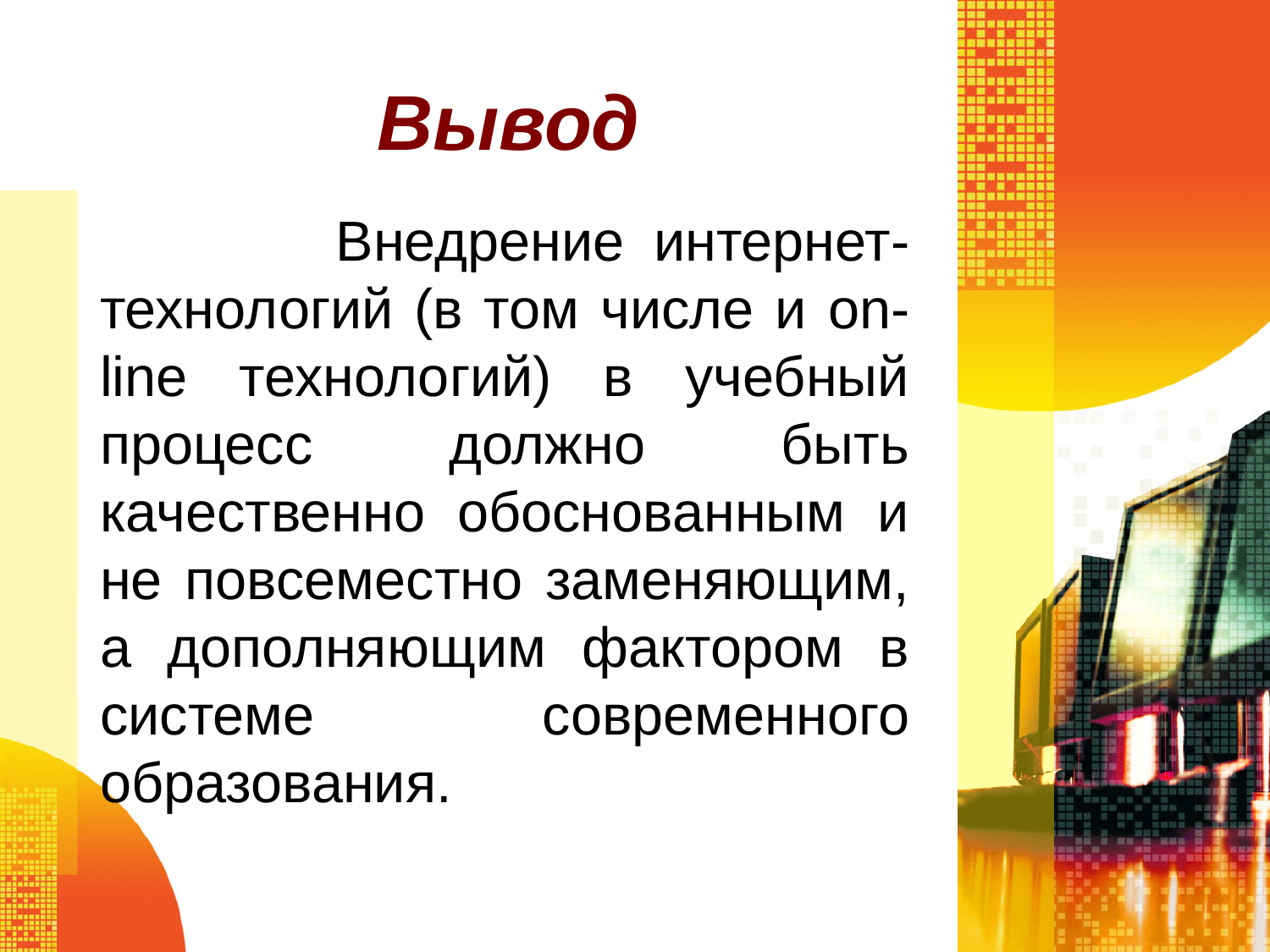

# Вывод
           Внедрение интернет-технологий (в том числе и on-line технологий) в учебный процесс должно быть качественно обоснованным и не повсеместно заменяющим, а дополняющим фактором в системе современного образования.